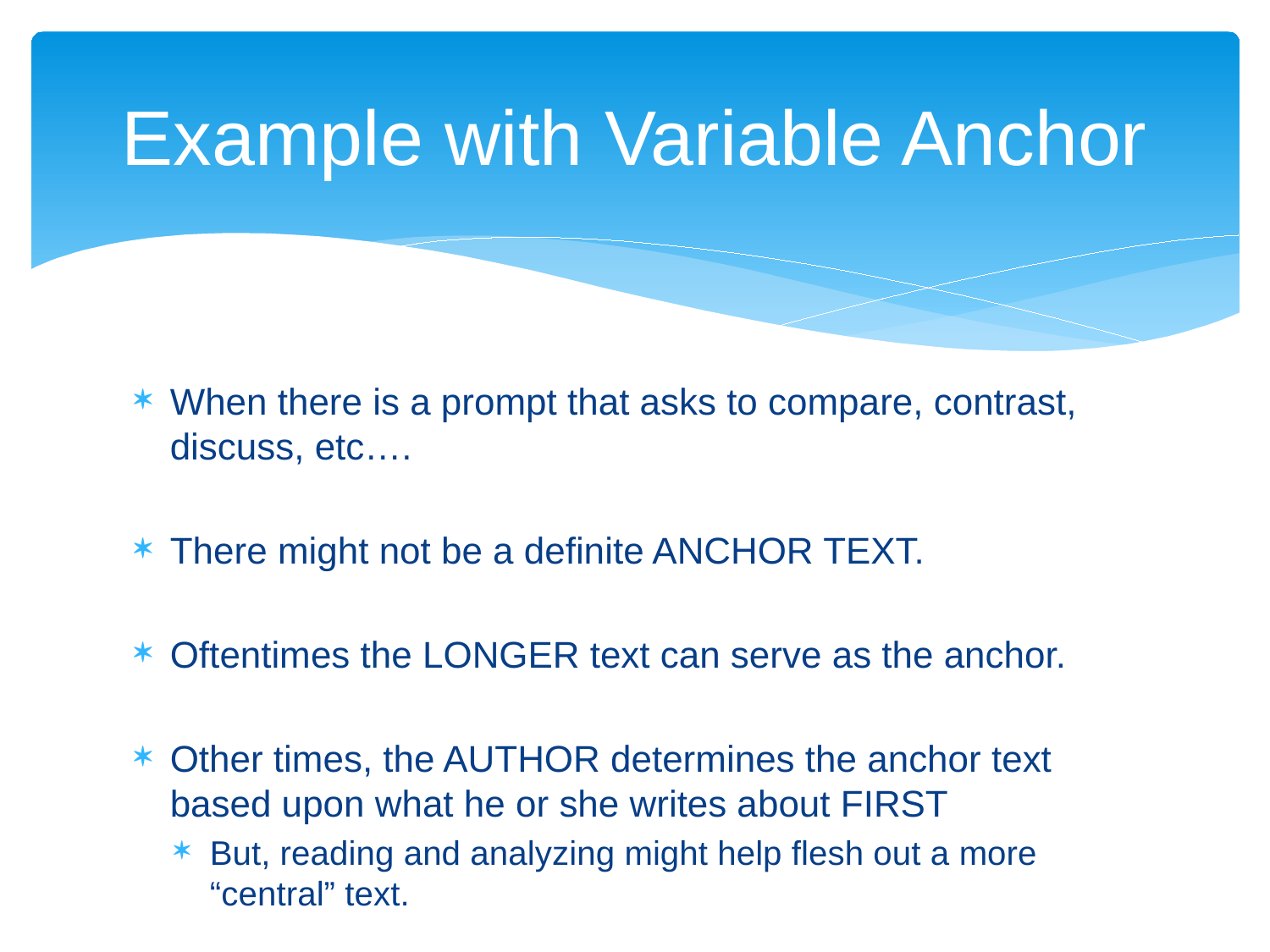

# Example with Variable Anchor
When there is a prompt that asks to compare, contrast, discuss, etc….

There might not be a definite ANCHOR TEXT.

Oftentimes the LONGER text can serve as the anchor.

Other times, the AUTHOR determines the anchor text based upon what he or she writes about FIRST
But, reading and analyzing might help flesh out a more “central” text.